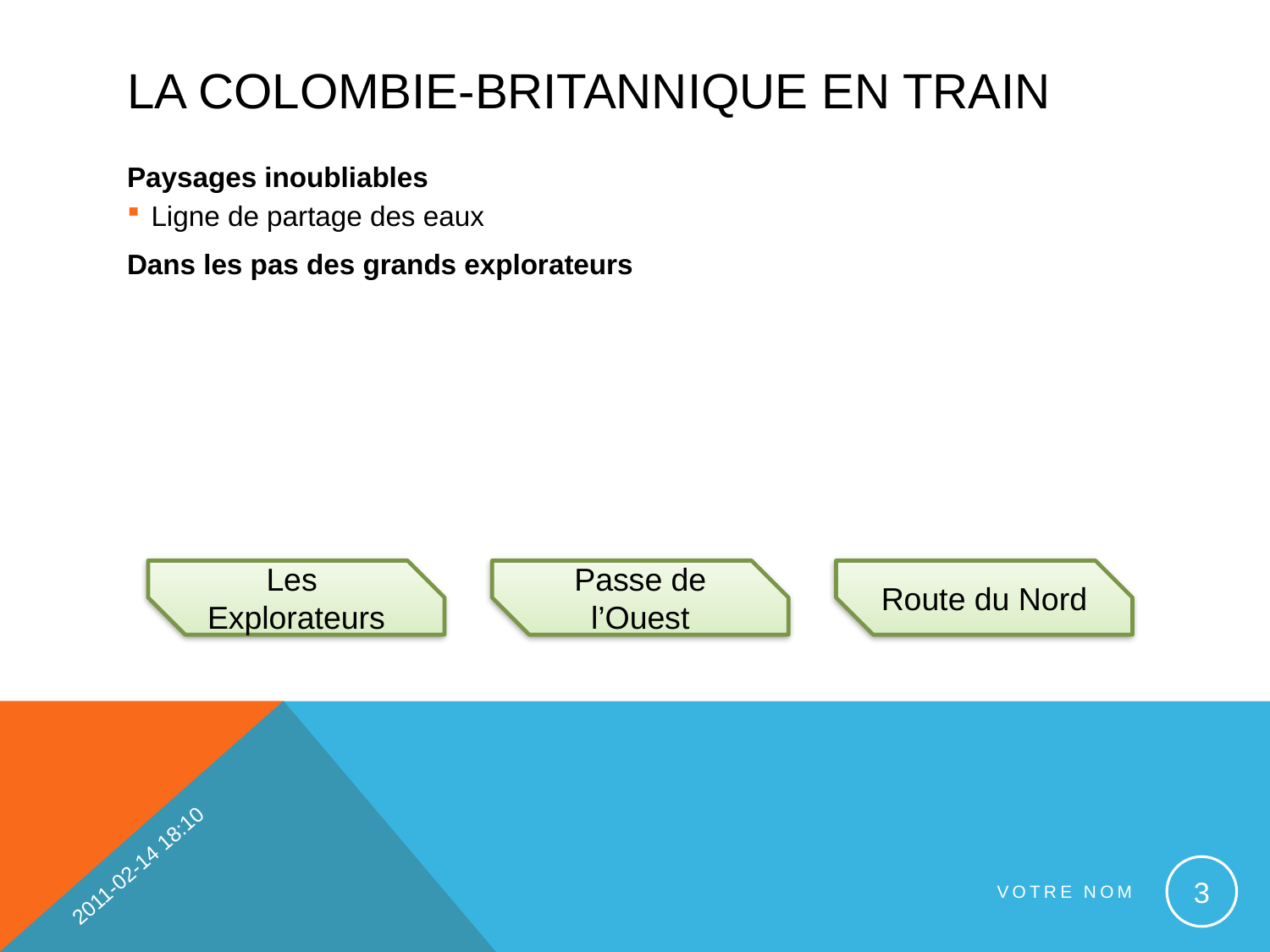

# LA COLOMBIE-BRITANNIQUE EN TRAIN
Paysages inoubliables
Ligne de partage des eaux
Dans les pas des grands explorateurs
Les  Explorateurs
Passe de l’Ouest
Route du Nord
2011-02-14 18:10
3
Votre nom